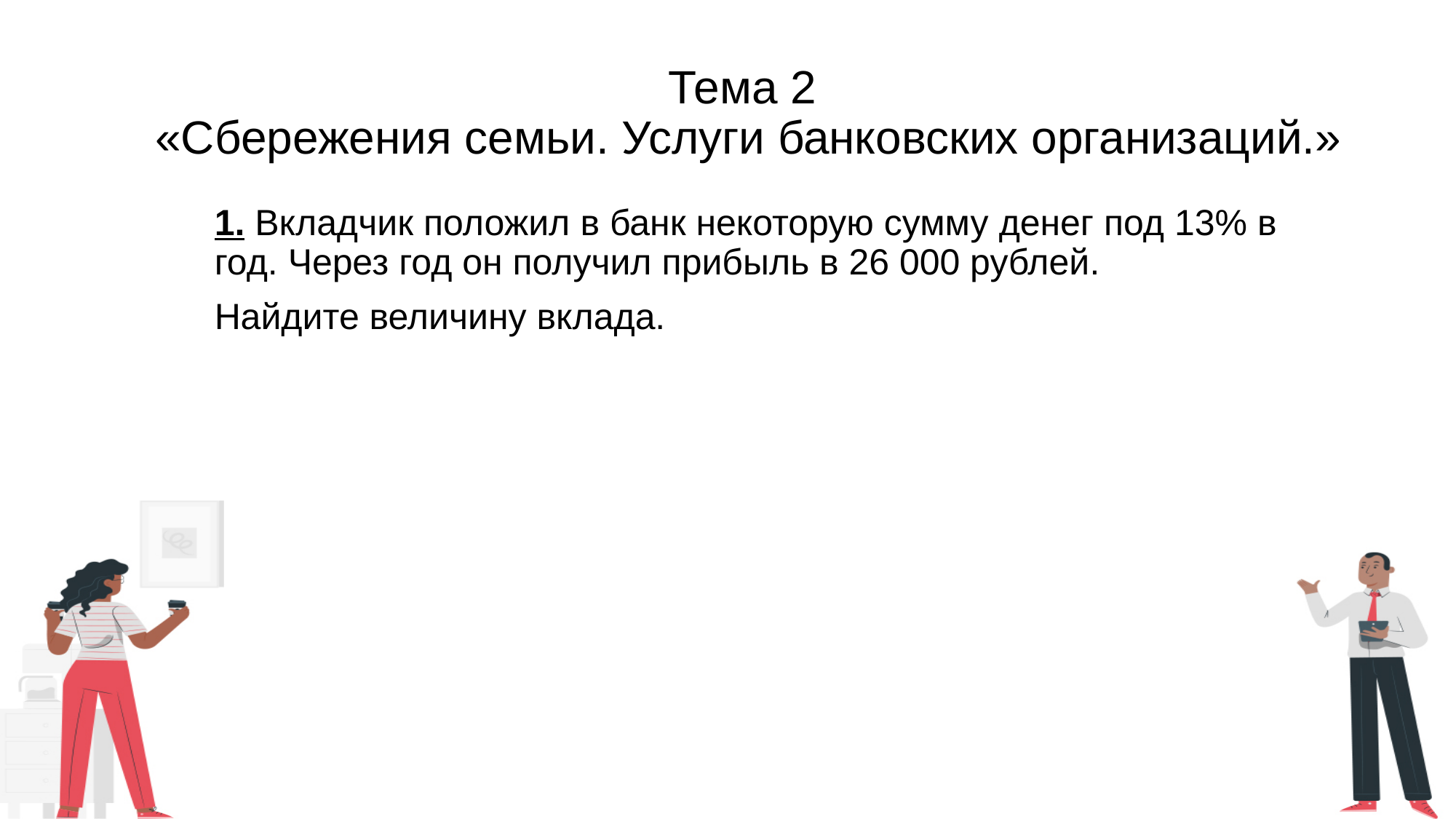

# Тема 2 «Сбережения семьи. Услуги банковских организаций.»
1. Вкладчик положил в банк некоторую сумму денег под 13% в год. Через год он получил прибыль в 26 000 рублей.
Найдите величину вклада.